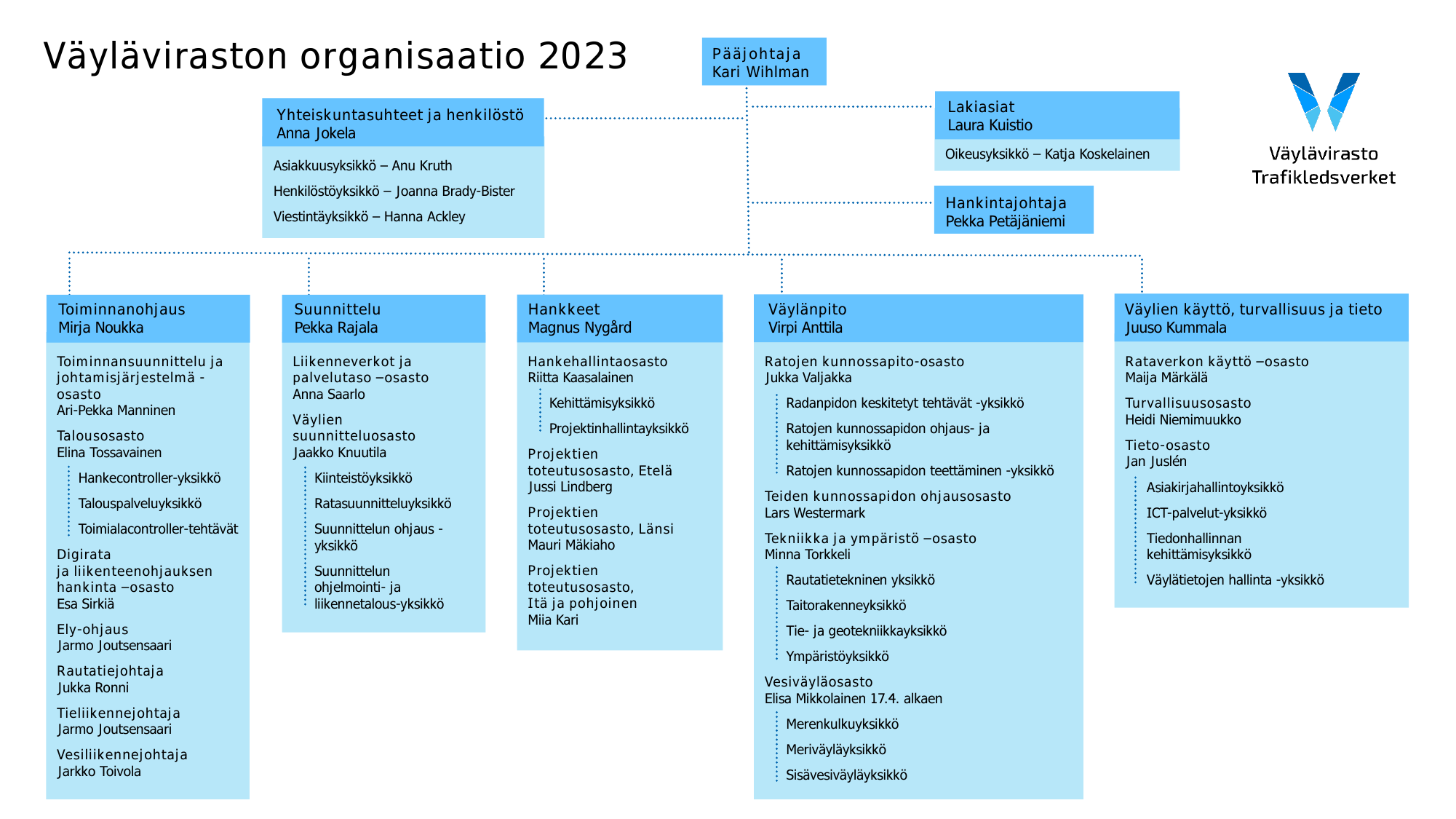

Väyläviraston organisaatio 2023

Pääjohtaja
Kari Wihlman

Lakiasiat
Laura Kuistio

Yhteiskuntasuhteet ja henkilöstö
Anna Jokela

Oikeusyksikkö – Katja Koskelainen
Asiakkuusyksikkö – Anu Kruth
Henkilöstöyksikkö – Joanna Brady-Bister
Viestintäyksikkö – Hanna Ackley

Hankintajohtaja
Pekka Petäjäniemi

Toiminnanohjaus
Mirja Noukka
Suunnittelu
Pekka Rajala
Hankkeet
Magnus Nygård
Väylänpito
Virpi Anttila
Väylien käyttö, turvallisuus ja tieto
Juuso Kummala

Toiminnansuunnittelu ja johtamisjärjestelmä -osasto​
Ari-Pekka Manninen
Talousosasto
Elina Tossavainen
Hankecontroller-yksikkö
Talouspalveluyksikkö
Toimialacontroller-tehtävät
Digirata ja liikenteenohjauksen
hankinta –osasto
Esa Sirkiä
Ely-ohjaus
Jarmo Joutsensaari
Rautatiejohtaja
Jukka Ronni
Tieliikennejohtaja
Jarmo Joutsensaari
Vesiliikennejohtaja
Jarkko Toivola
Liikenneverkot ja palvelutaso –osasto
Anna Saarlo
Väylien suunnitteluosasto
Jaakko Knuutila
Kiinteistöyksikkö
Ratasuunnitteluyksikkö
Suunnittelun ohjaus -yksikkö
Suunnittelun ohjelmointi- ja liikennetalous-yksikkö
Hankehallintaosasto
Riitta Kaasalainen
Kehittämisyksikkö
Projektinhallintayksikkö
Projektien toteutusosasto, Etelä
Jussi Lindberg
Projektien toteutusosasto, Länsi
Mauri Mäkiaho
Projektien toteutusosasto,
Itä ja pohjoinen
Miia Kari
Ratojen kunnossapito-osasto
Jukka Valjakka
Radanpidon keskitetyt tehtävät -yksikkö
Ratojen kunnossapidon ohjaus- ja kehittämisyksikkö
Ratojen kunnossapidon teettäminen -yksikkö
Teiden kunnossapidon ohjausosasto
Lars Westermark
Tekniikka ja ympäristö –osasto
Minna Torkkeli
Rautatietekninen yksikkö
Taitorakenneyksikkö
Tie- ja geotekniikkayksikkö
Ympäristöyksikkö
Vesiväyläosasto
Elisa Mikkolainen 17.4. alkaen
Merenkulkuyksikkö
Meriväyläyksikkö
Sisävesiväyläyksikkö
Rataverkon käyttö –osasto
Maija Märkälä
Turvallisuusosasto
Heidi Niemimuukko
Tieto-osasto
Jan Juslén
Asiakirjahallintoyksikkö
ICT-palvelut-yksikkö
Tiedonhallinnan kehittämisyksikkö
Väylätietojen hallinta -yksikkö